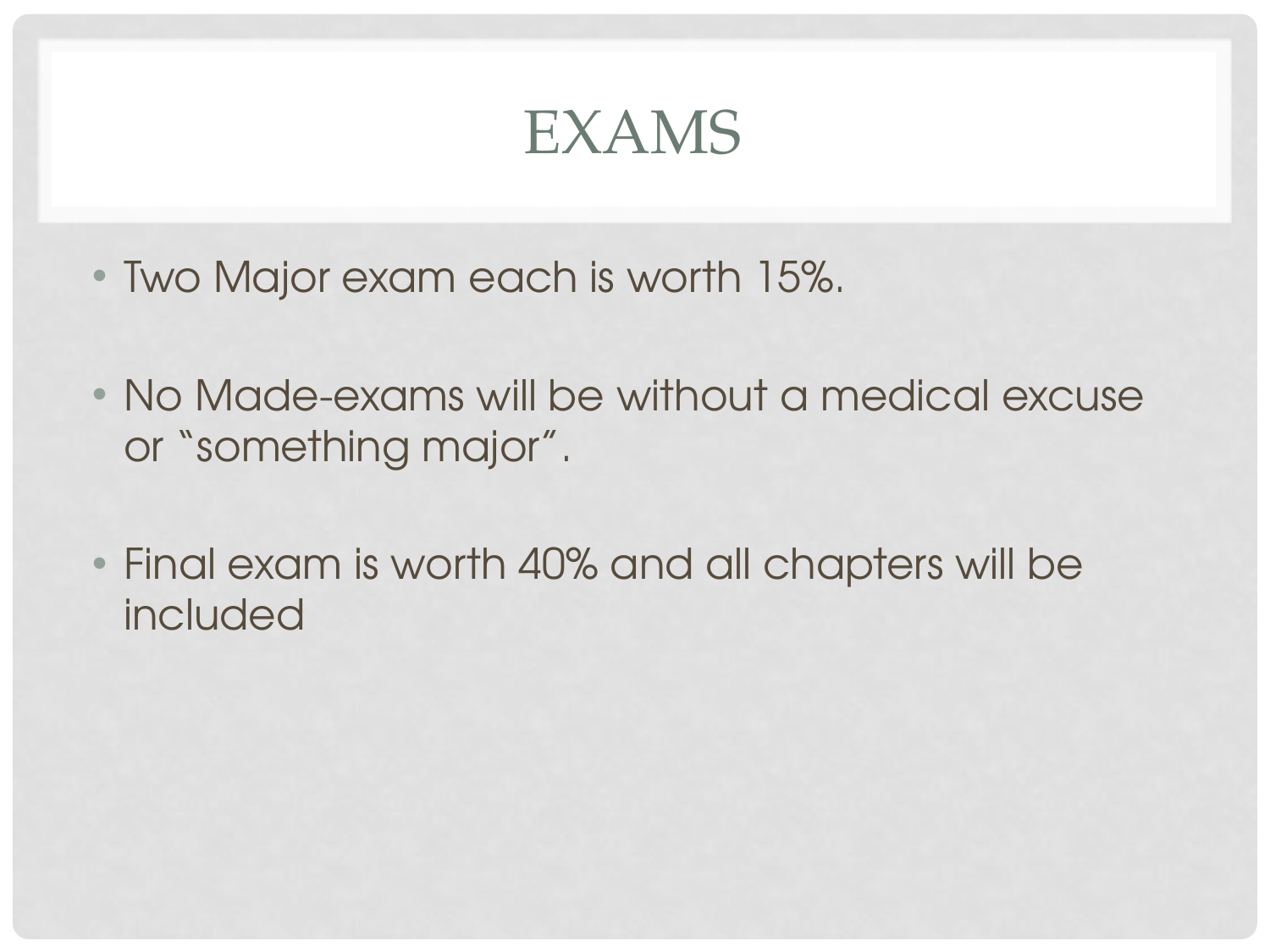

# Exams
Two Major exam each is worth 15%.

No Made-exams will be without a medical excuse or “something major”.

Final exam is worth 40% and all chapters will be included